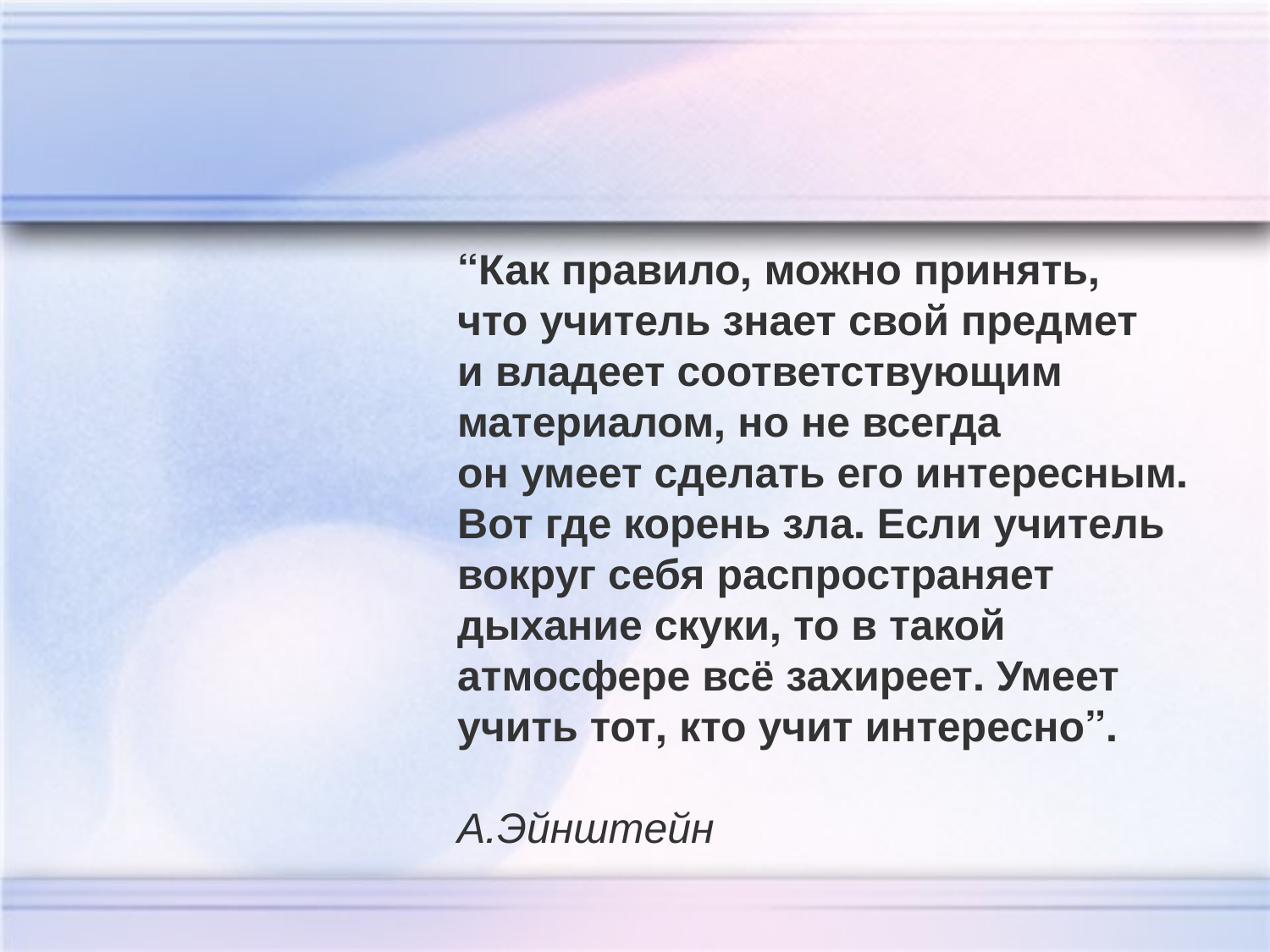

“Как правило, можно принять,
что учитель знает свой предмет
и владеет соответствующим
материалом, но не всегда
он умеет сделать его интересным.
Вот где корень зла. Если учитель
вокруг себя распространяет
дыхание скуки, то в такой
атмосфере всё захиреет. Умеет
учить тот, кто учит интересно”.
                                  А.Эйнштейн